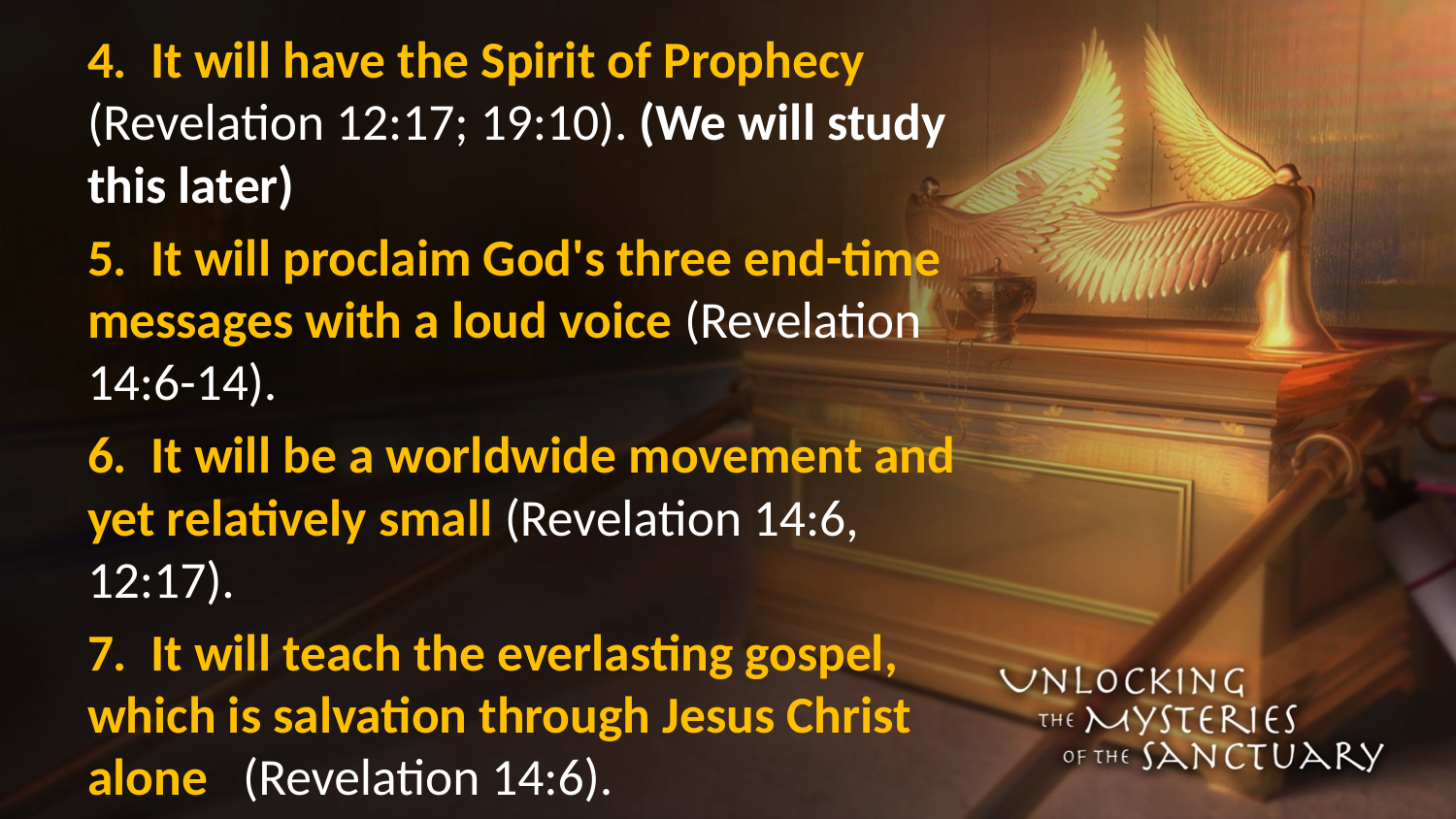

4.  It will have the Spirit of Prophecy (Revelation 12:17; 19:10). (We will study this later)
5.  It will proclaim God's three end-time messages with a loud voice (Revelation 14:6-14).
6.  It will be a worldwide movement and yet relatively small (Revelation 14:6, 12:17).
7.  It will teach the everlasting gospel, which is salvation through Jesus Christ alone   (Revelation 14:6).

#